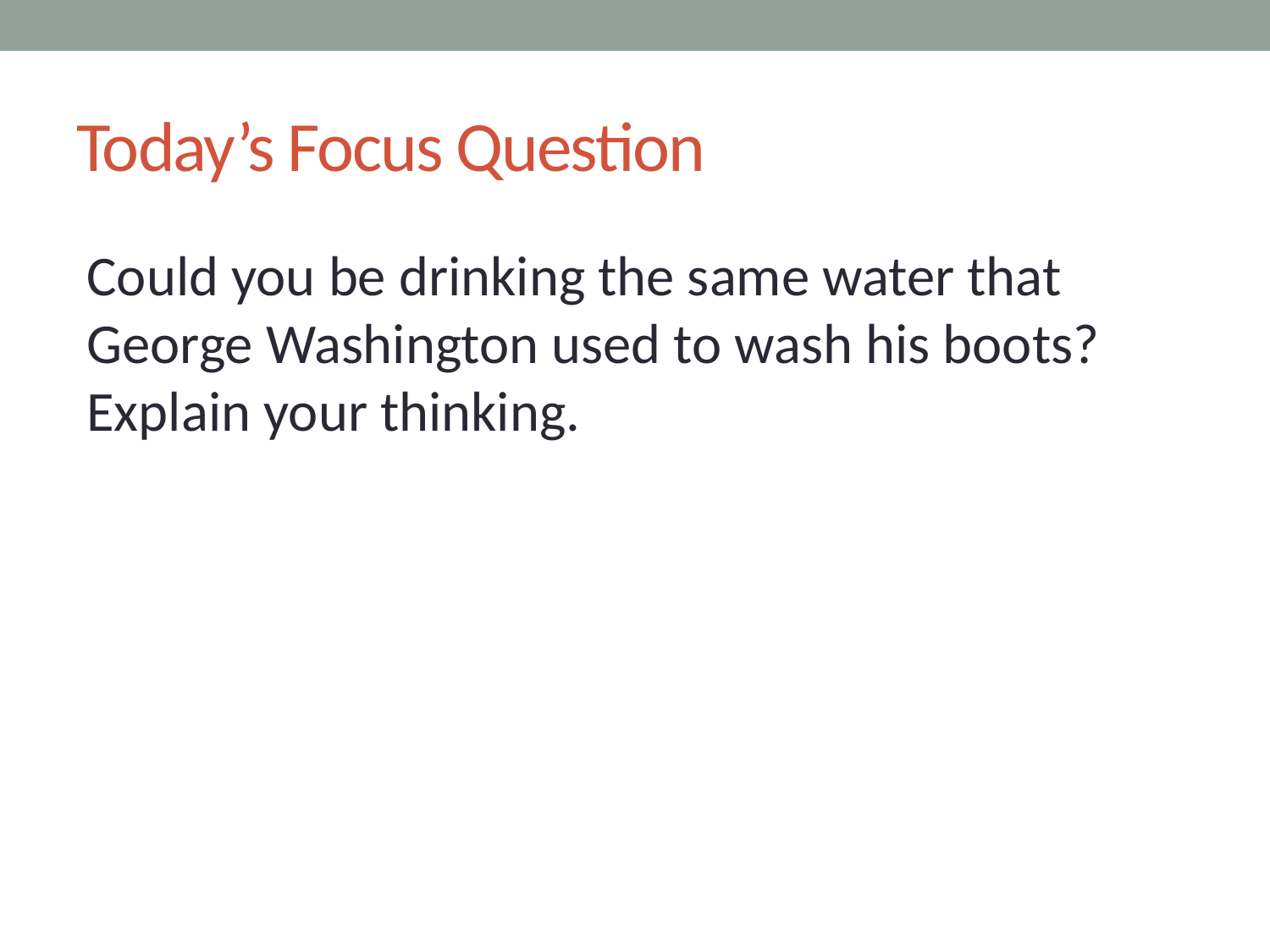

# Today’s Focus Question
Could you be drinking the same water that George Washington used to wash his boots? Explain your thinking.